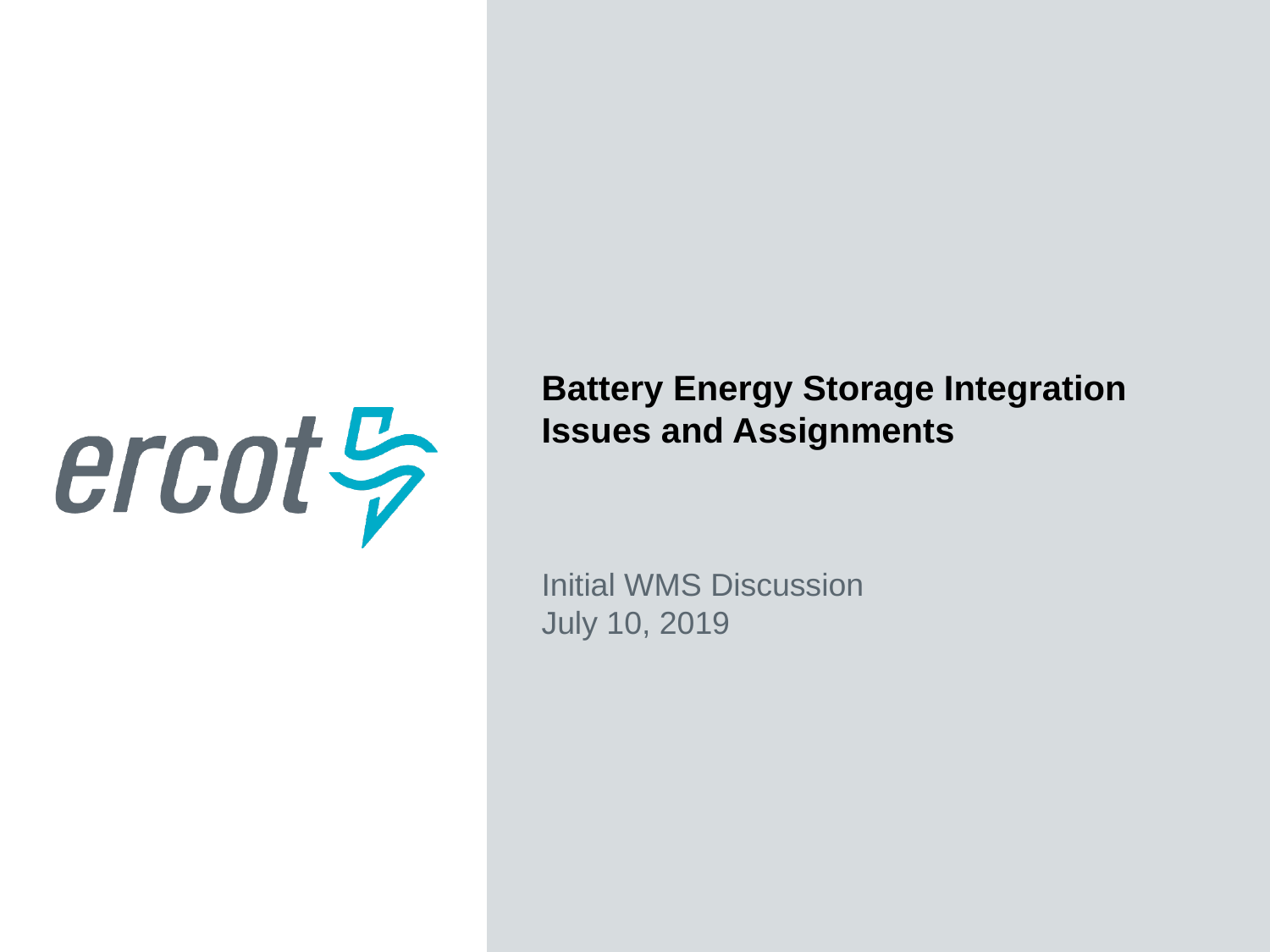

Battery Energy Storage Integration Issues and Assignments

Initial WMS Discussion
July 10, 2019